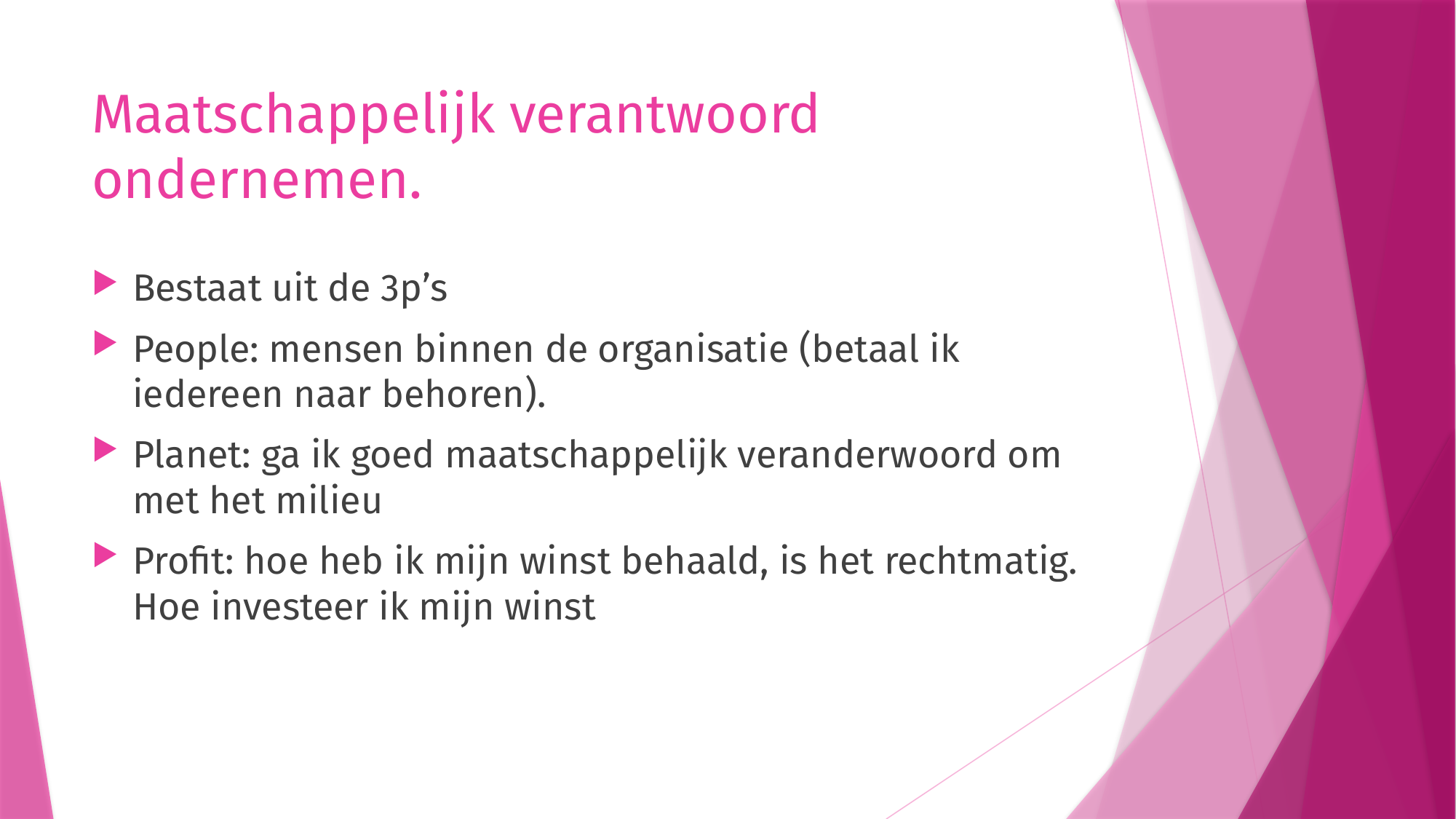

# Maatschappelijk verantwoord ondernemen.
Bestaat uit de 3p’s
People: mensen binnen de organisatie (betaal ik iedereen naar behoren).
Planet: ga ik goed maatschappelijk veranderwoord om met het milieu
Profit: hoe heb ik mijn winst behaald, is het rechtmatig. Hoe investeer ik mijn winst